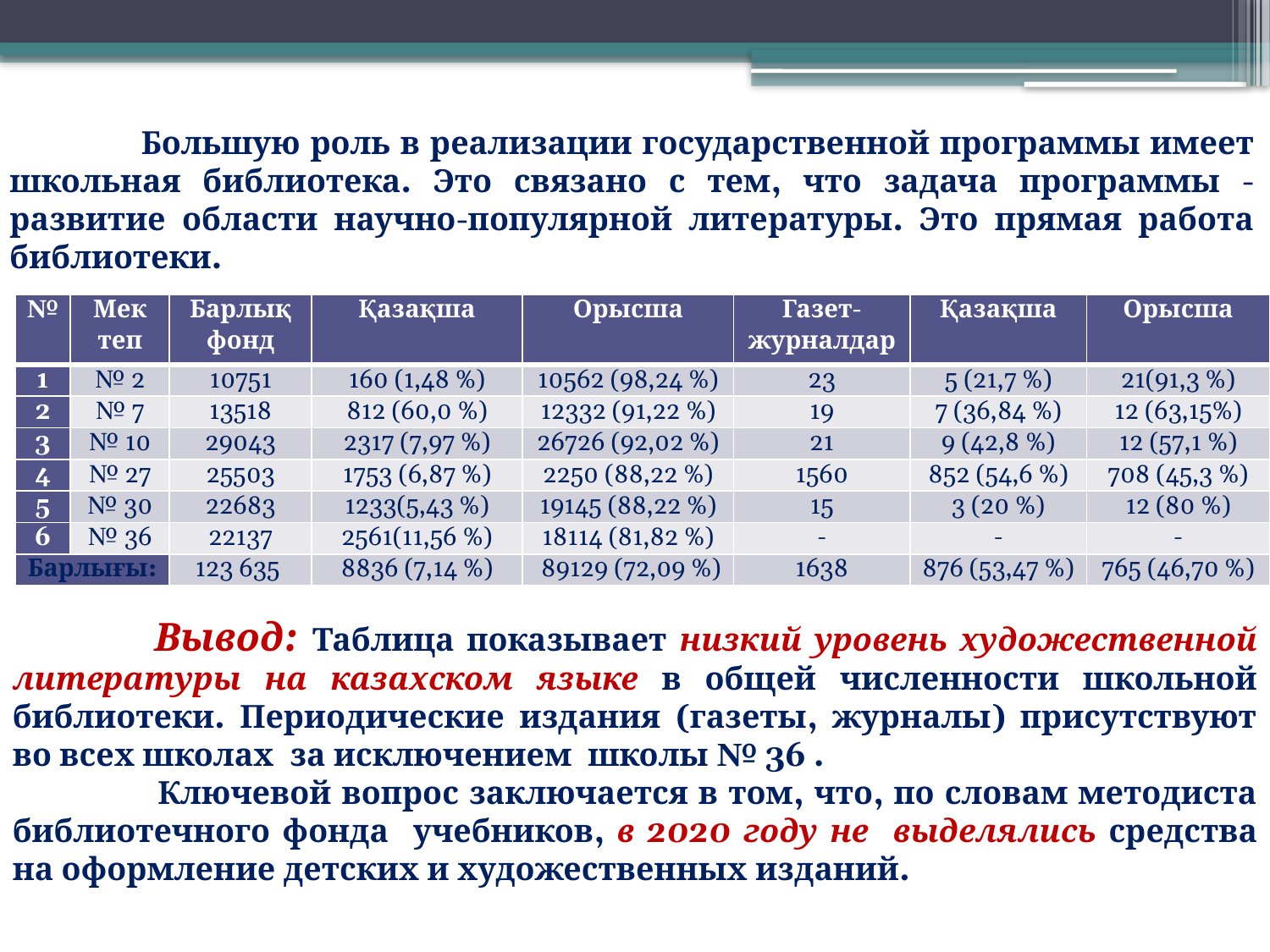

Большую роль в реализации государственной программы имеет школьная библиотека. Это связано с тем, что задача программы - развитие области научно-популярной литературы. Это прямая работа библиотеки.
| № | Мек теп | Барлық фонд | Қазақша | Орысша | Газет-журналдар | Қазақша | Орысша |
| --- | --- | --- | --- | --- | --- | --- | --- |
| 1 | № 2 | 10751 | 160 (1,48 %) | 10562 (98,24 %) | 23 | 5 (21,7 %) | 21(91,3 %) |
| 2 | № 7 | 13518 | 812 (60,0 %) | 12332 (91,22 %) | 19 | 7 (36,84 %) | 12 (63,15%) |
| 3 | № 10 | 29043 | 2317 (7,97 %) | 26726 (92,02 %) | 21 | 9 (42,8 %) | 12 (57,1 %) |
| 4 | № 27 | 25503 | 1753 (6,87 %) | 2250 (88,22 %) | 1560 | 852 (54,6 %) | 708 (45,3 %) |
| 5 | № 30 | 22683 | 1233(5,43 %) | 19145 (88,22 %) | 15 | 3 (20 %) | 12 (80 %) |
| 6 | № 36 | 22137 | 2561(11,56 %) | 18114 (81,82 %) | - | - | - |
| Барлығы: |  | 123 635 | 8836 (7,14 %) | 89129 (72,09 %) | 1638 | 876 (53,47 %) | 765 (46,70 %) |
          Вывод: Таблица показывает низкий уровень художественной литературы на казахском языке в общей численности школьной библиотеки. Периодические издания (газеты, журналы) присутствуют во всех школах  за исключением  школы № 36 .
              Ключевой вопрос заключается в том, что, по словам методиста библиотечного фонда  учебников, в 2020 году не  выделялись средства на оформление детских и художественных изданий.